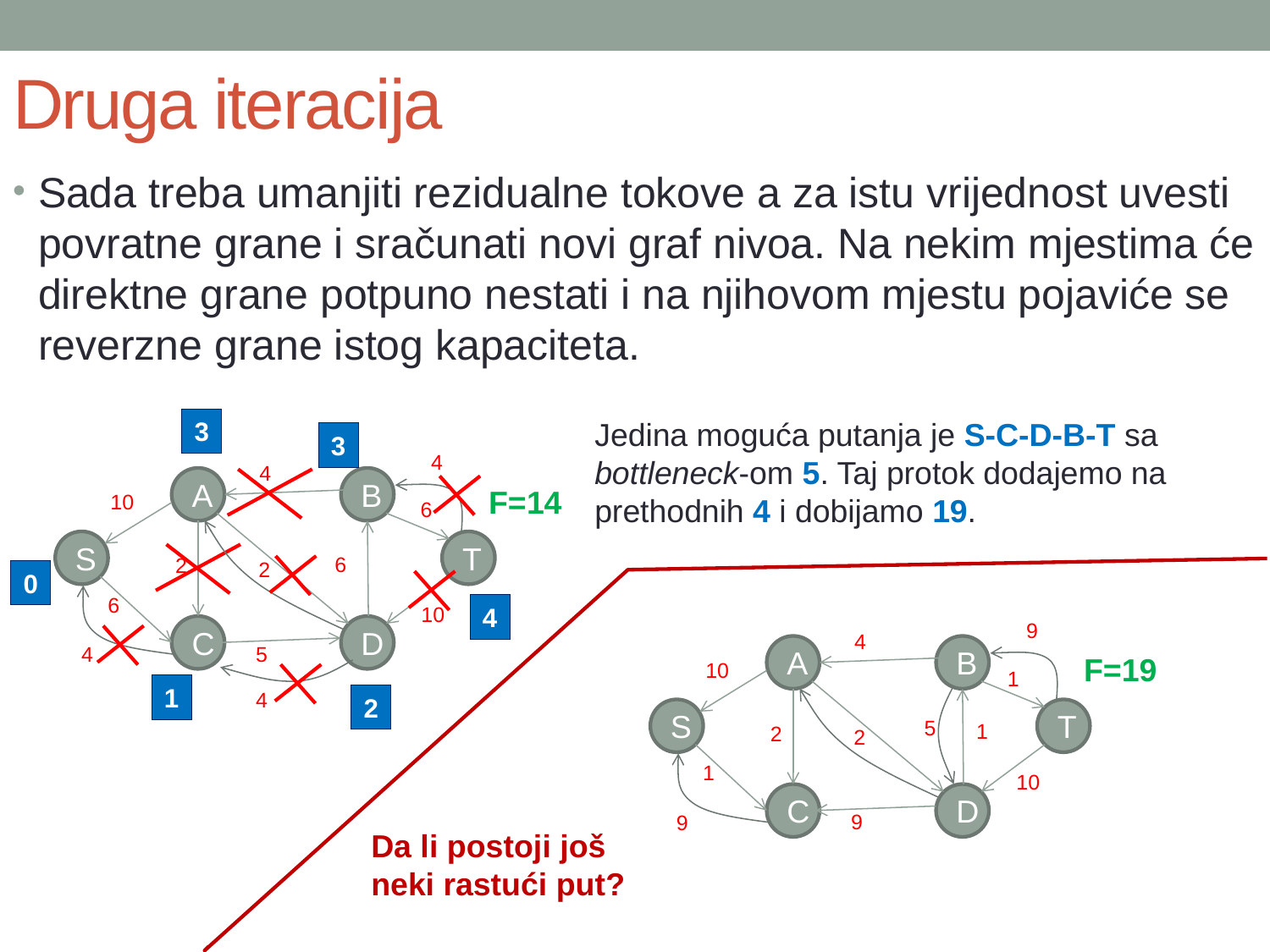

# Druga iteracija
Sada treba umanjiti rezidualne tokove a za istu vrijednost uvesti povratne grane i sračunati novi graf nivoa. Na nekim mjestima će direktne grane potpuno nestati i na njihovom mjestu pojaviće se reverzne grane istog kapaciteta.
3
Jedina moguća putanja je S-C-D-B-T sa bottleneck-om 5. Taj protok dodajemo na prethodnih 4 i dobijamo 19.
3
4
4
A
B
F=14
10

6

S
T
6
2
2

0

6
10
4
9
C
D
4
5
4
A
B
F=19
10

1

1
4
2

S
T
5
1
2
2

1
10
C
D
9
9
Da li postoji još neki rastući put?